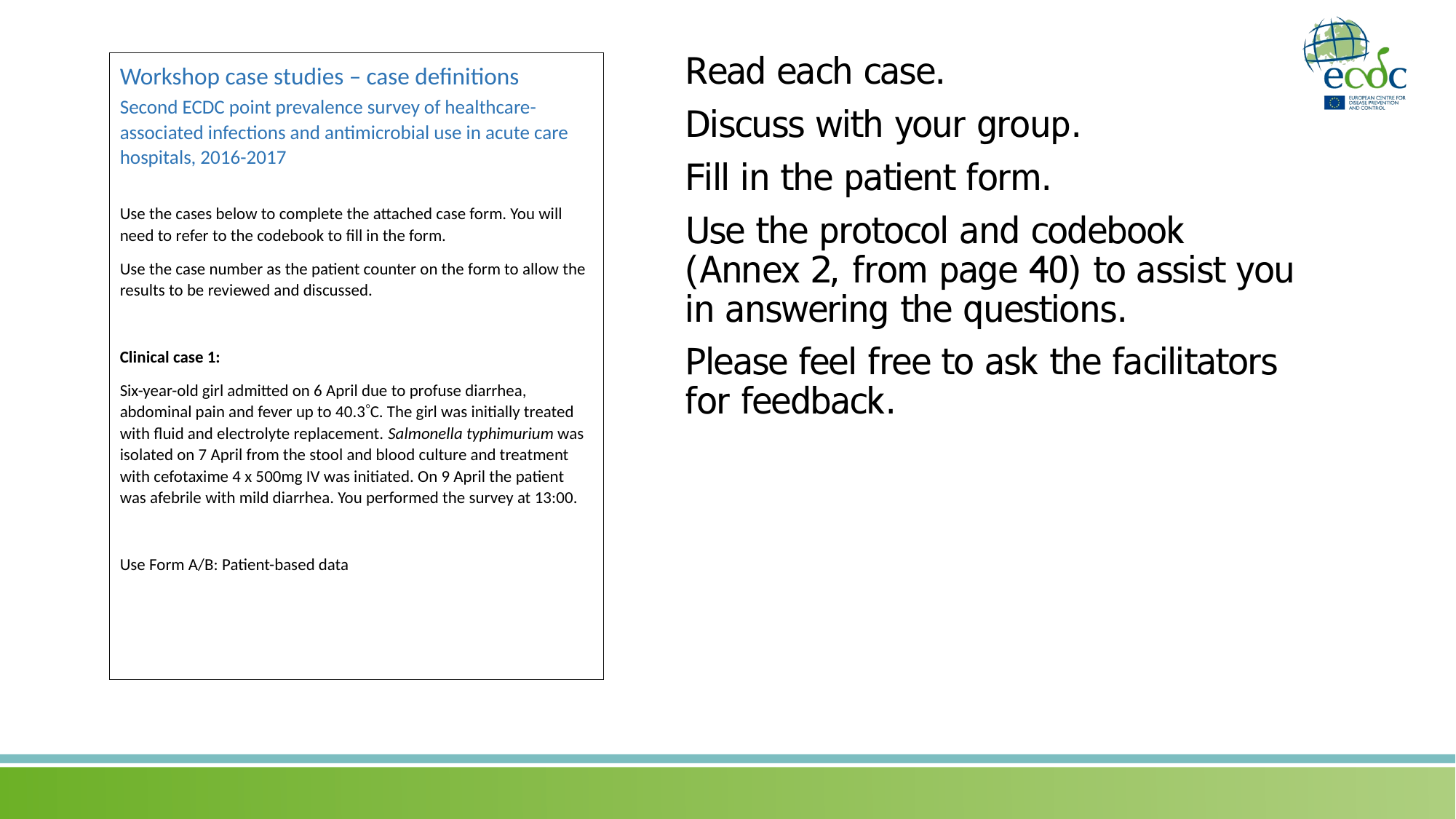

Workshop case studies – case definitions
Second ECDC point prevalence survey of healthcare-associated infections and antimicrobial use in acute care hospitals, 2016-2017

Use the cases below to complete the attached case form. You will need to refer to the codebook to fill in the form.
Use the case number as the patient counter on the form to allow the results to be reviewed and discussed.

Clinical case 1:
Six-year-old girl admitted on 6 April due to profuse diarrhea, abdominal pain and fever up to 40.3°C. The girl was initially treated with fluid and electrolyte replacement. Salmonella typhimurium was isolated on 7 April from the stool and blood culture and treatment with cefotaxime 4 x 500mg IV was initiated. On 9 April the patient was afebrile with mild diarrhea. You performed the survey at 13:00.

Use Form A/B: Patient-based data

Read each case.
Discuss with your group.
Fill in the patient form.
Use the protocol and codebook (Annex 2, from page 40) to assist you in answering the questions.
Please feel free to ask the facilitators for feedback.